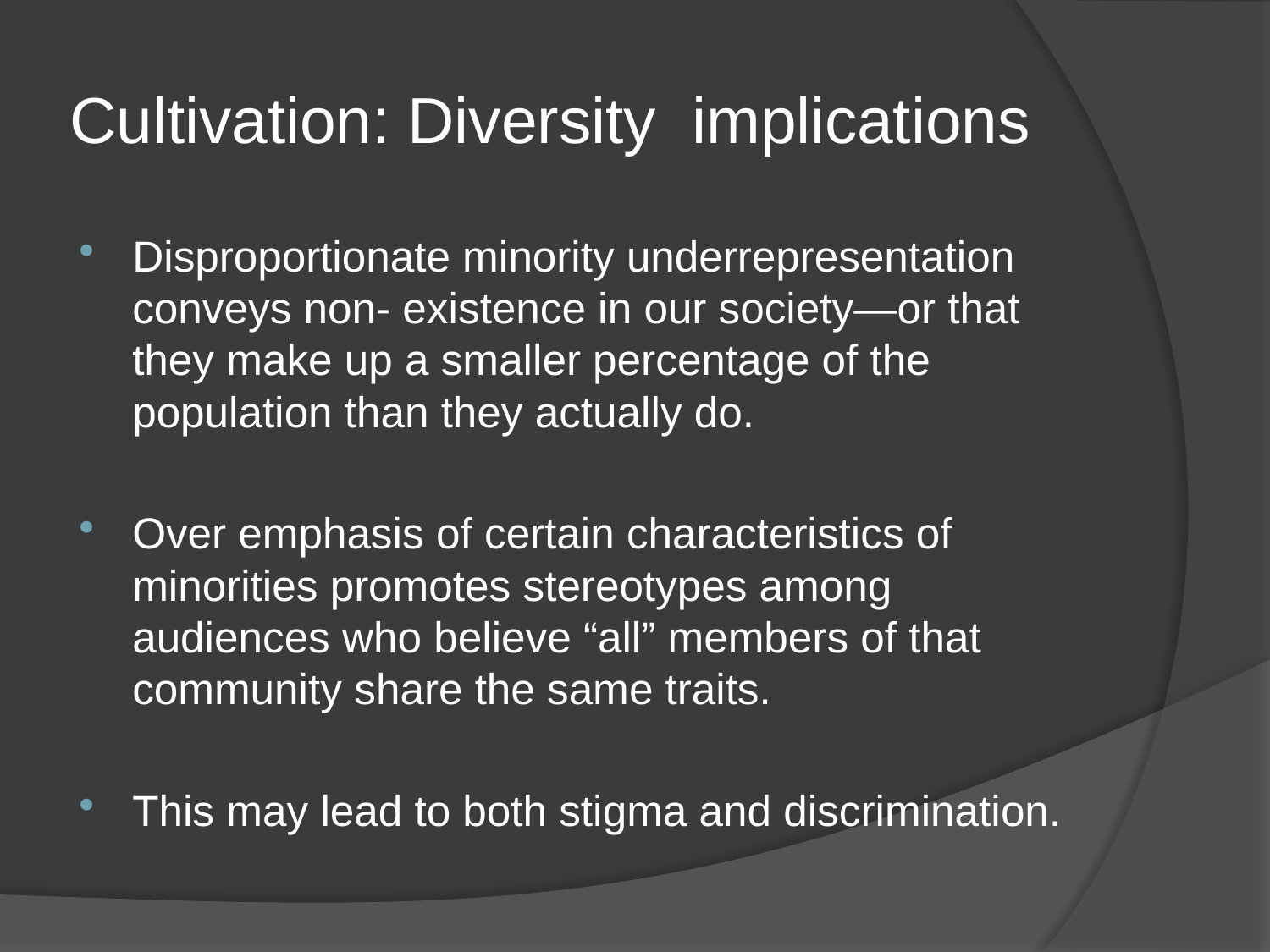

# Cultivation: Diversity  implications
Disproportionate minority underrepresentation conveys non- existence in our society—or that they make up a smaller percentage of the population than they actually do.

Over emphasis of certain characteristics of minorities promotes stereotypes among audiences who believe “all” members of that community share the same traits.

This may lead to both stigma and discrimination.